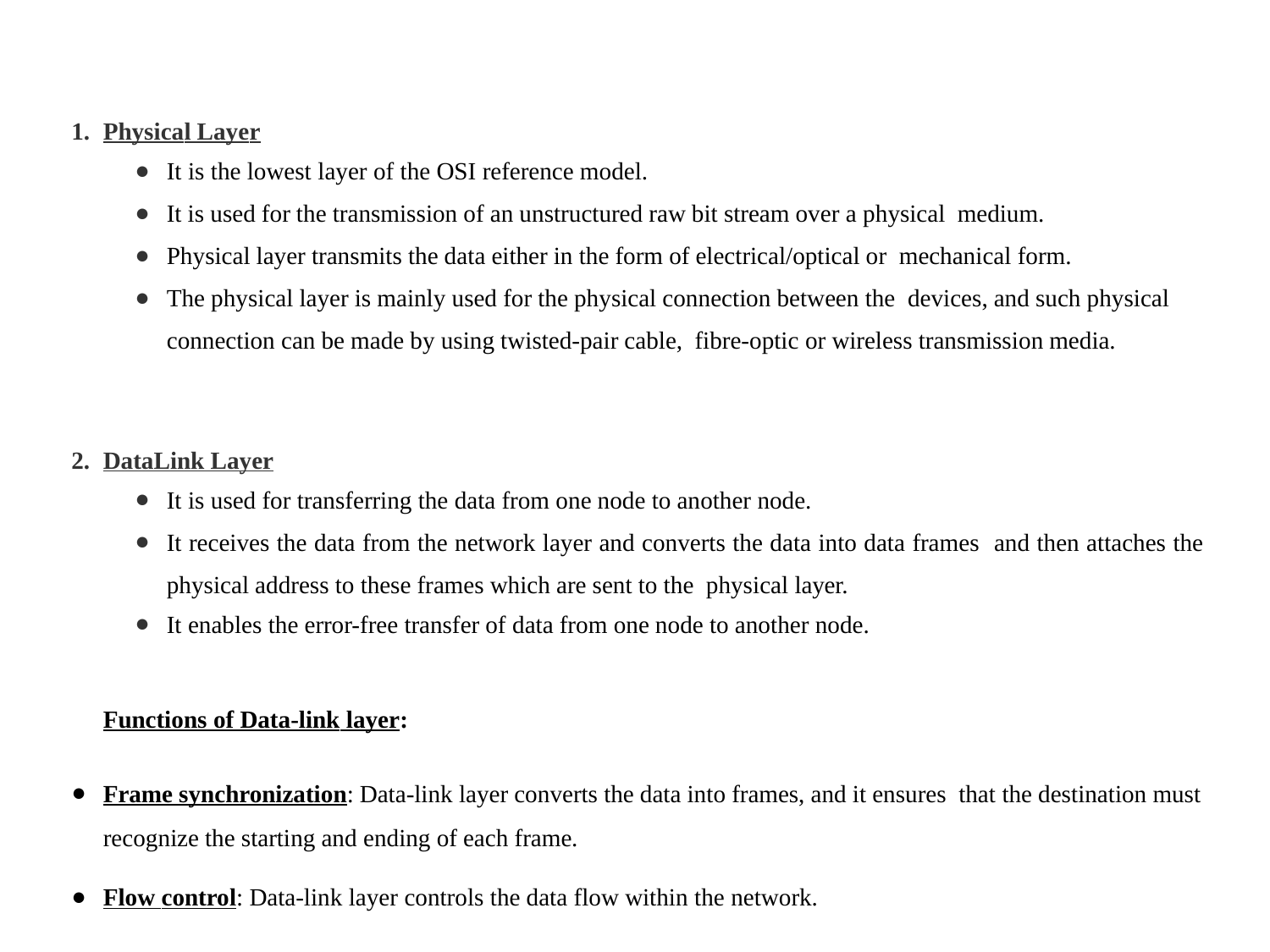

Physical Layer
It is the lowest layer of the OSI reference model.
It is used for the transmission of an unstructured raw bit stream over a physical  medium.
Physical layer transmits the data either in the form of electrical/optical or  mechanical form.
The physical layer is mainly used for the physical connection between the  devices, and such physical connection can be made by using twisted-pair cable,  fibre-optic or wireless transmission media.
DataLink Layer
It is used for transferring the data from one node to another node.
It receives the data from the network layer and converts the data into data frames  and then attaches the physical address to these frames which are sent to the  physical layer.
It enables the error-free transfer of data from one node to another node.
Functions of Data-link layer:

Frame synchronization: Data-link layer converts the data into frames, and it ensures  that the destination must recognize the starting and ending of each frame.

Flow control: Data-link layer controls the data flow within the network.